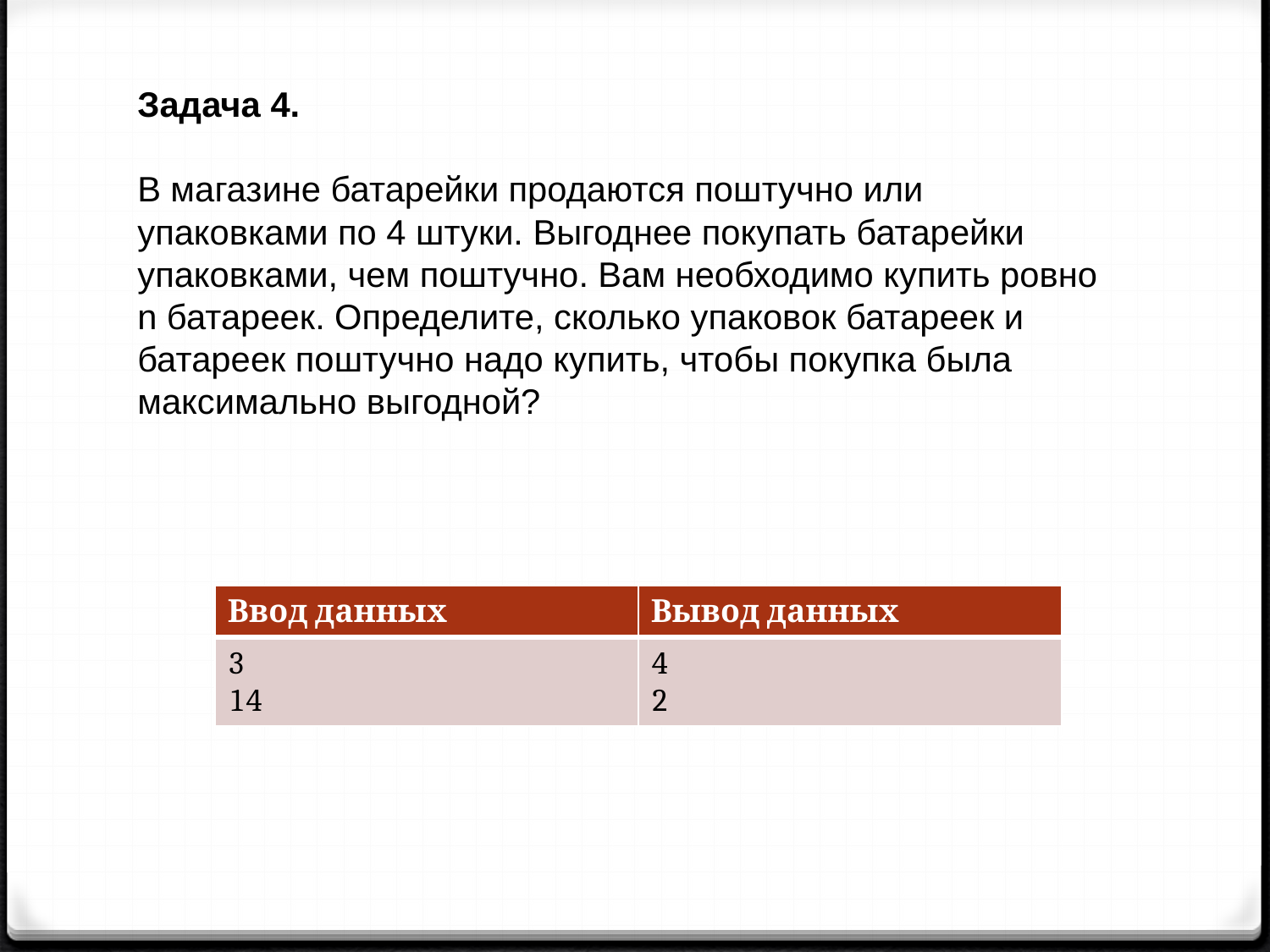

Задача 4.

В магазине батарейки продаются поштучно или упаковками по 4 штуки. Выгоднее покупать батарейки упаковками, чем поштучно. Вам необходимо купить ровно n батареек. Определите, сколько упаковок батареек и батареек поштучно надо купить, чтобы покупка была максимально выгодной?
| Ввод данных | Вывод данных |
| --- | --- |
| 3 14 | 4 2 |